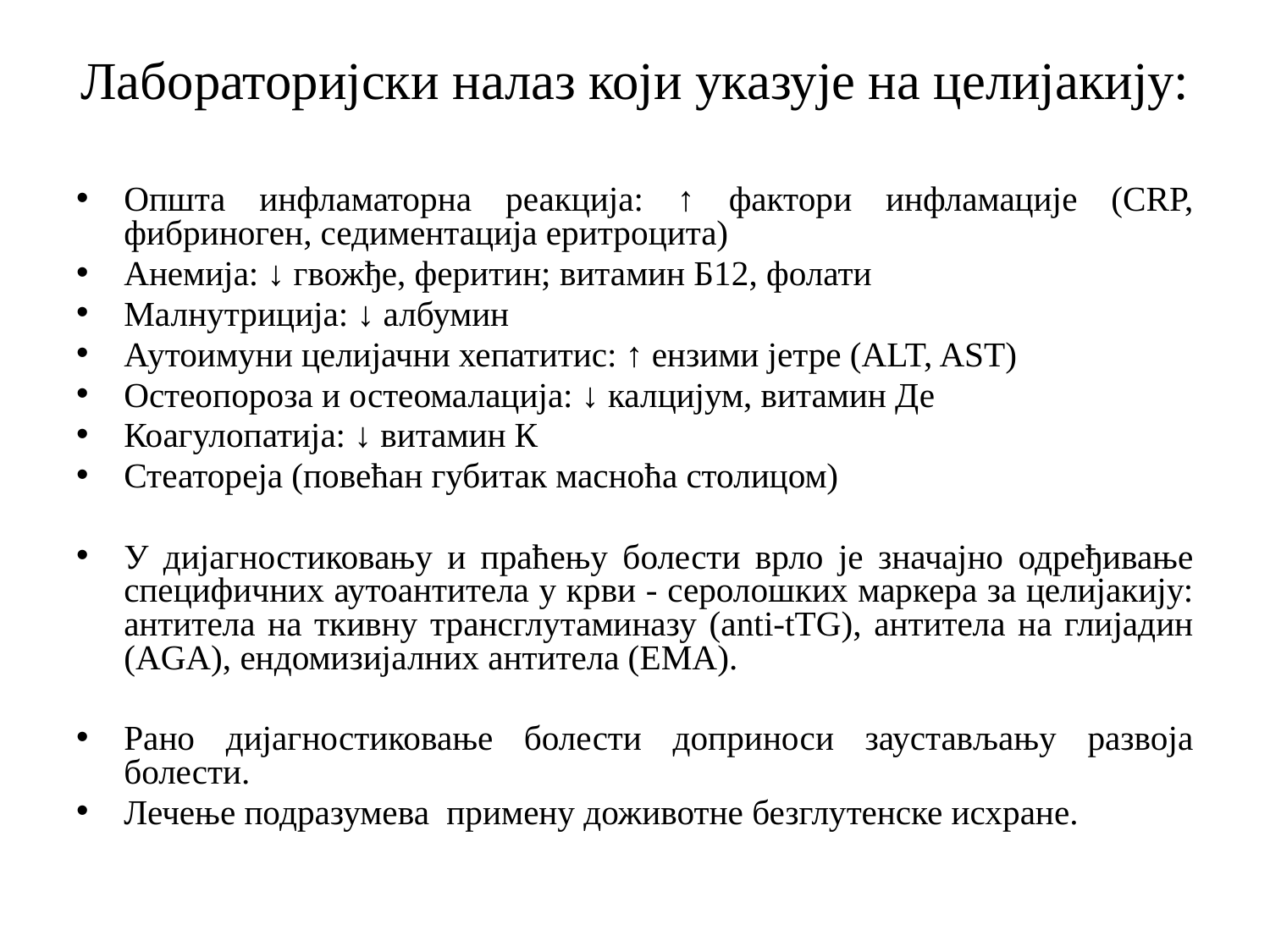

# Лабораторијски налаз који указује на целијакију:
Општа инфламаторна реакција: ↑ фактори инфламације (CRP, фибриноген, седиментација еритроцита)
Анемија: ↓ гвожђе, феритин; витамин Б12, фолати
Малнутриција: ↓ албумин
Аутоимуни целијачни хепатитис: ↑ ензими јетре (ALT, AST)
Остеопороза и остеомалација: ↓ калцијум, витамин Де
Коагулопатија: ↓ витамин К
Стеатореја (повећан губитак масноћа столицом)

У дијагностиковању и праћењу болести врло је значајно одређивање специфичних аутоантитела у крви - серолошких маркера за целијакију: антитела на ткивну трансглутаминазу (anti-tTG), антитела на глијадин (AGA), ендомизијалних антитела (EMA).

Рано дијагностиковање болести доприноси заустављању развоја болести.
Лечење подразумева  примену доживотне безглутенске исхране.